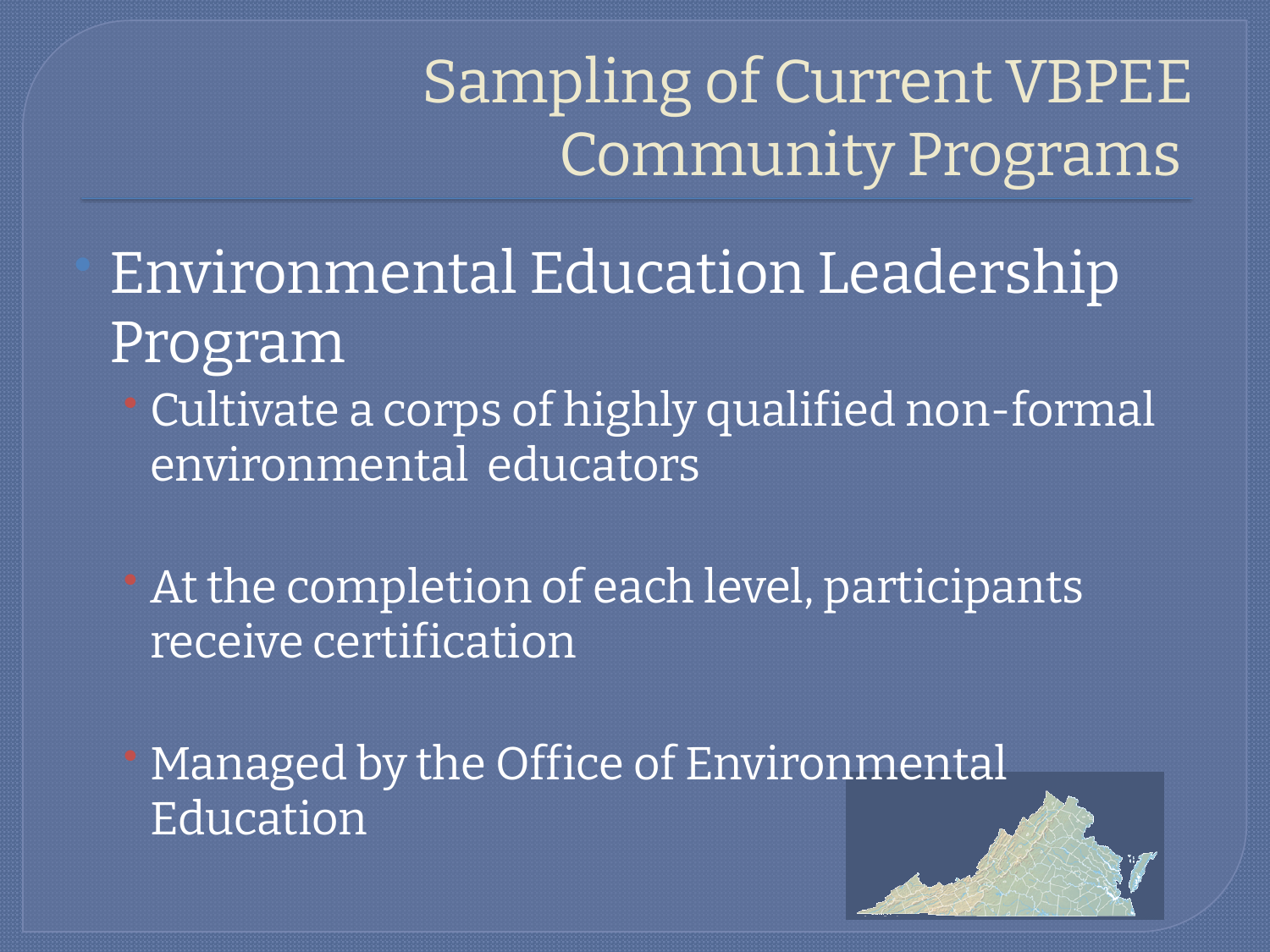

# Sampling of Current VBPEE Community Programs
Environmental Education Leadership Program
Cultivate a corps of highly qualified non-formal environmental  educators

At the completion of each level, participants receive certification

Managed by the Office of Environmental Education